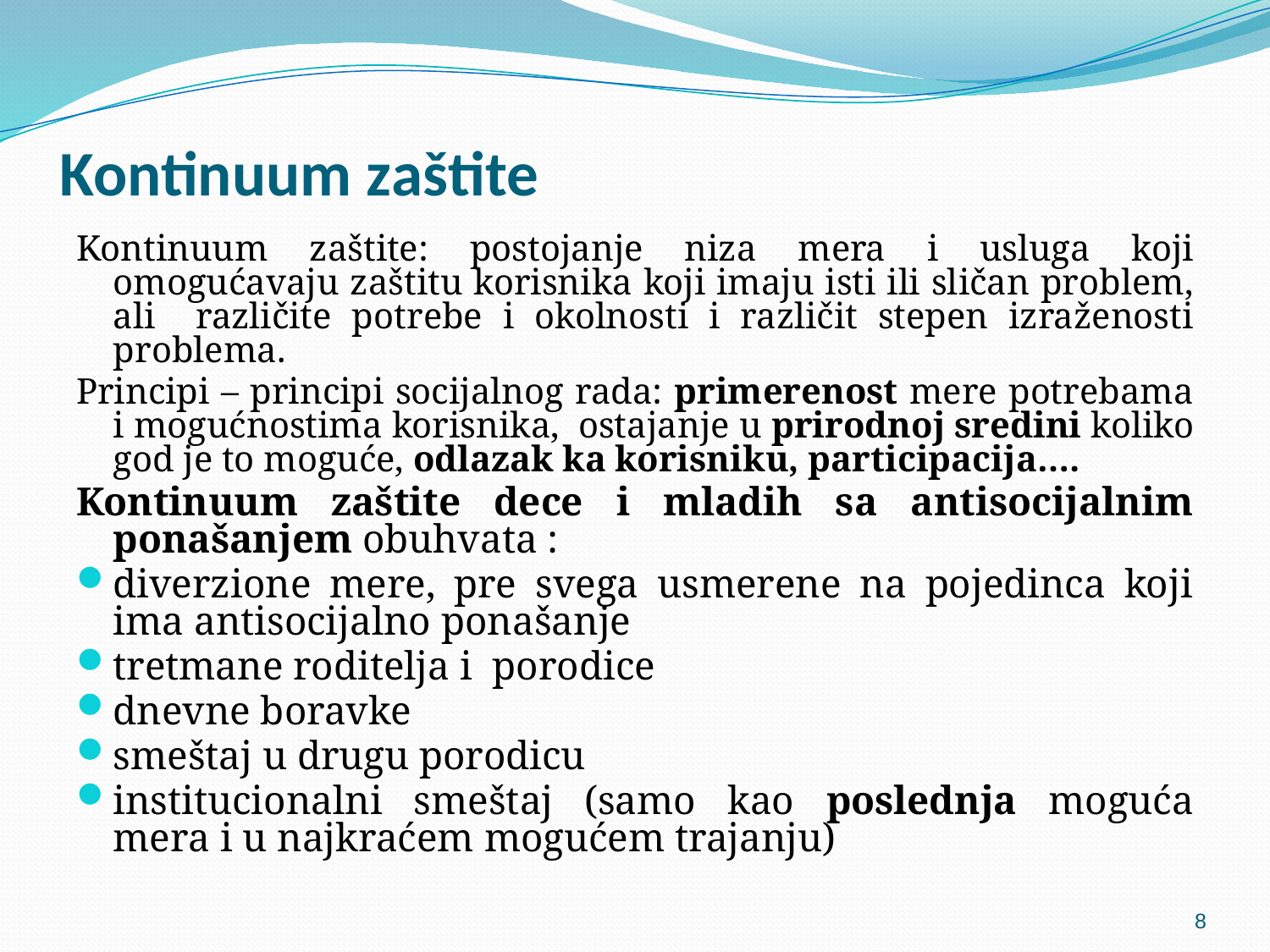

# Kontinuum zaštite
Kontinuum zaštite: postojanje niza mera i usluga koji omogućavaju zaštitu korisnika koji imaju isti ili sličan problem, ali  različite potrebe i okolnosti i različit stepen izraženosti problema.
Principi – principi socijalnog rada: primerenost mere potrebama i mogućnostima korisnika,  ostajanje u prirodnoj sredini koliko god je to moguće, odlazak ka korisniku, participacija….
Kontinuum zaštite dece i mladih sa antisocijalnim ponašanjem obuhvata :
diverzione mere, pre svega usmerene na pojedinca koji ima antisocijalno ponašanje
tretmane roditelja i  porodice
dnevne boravke
smeštaj u drugu porodicu
institucionalni smeštaj (samo kao poslednja moguća mera i u najkraćem mogućem trajanju)
8